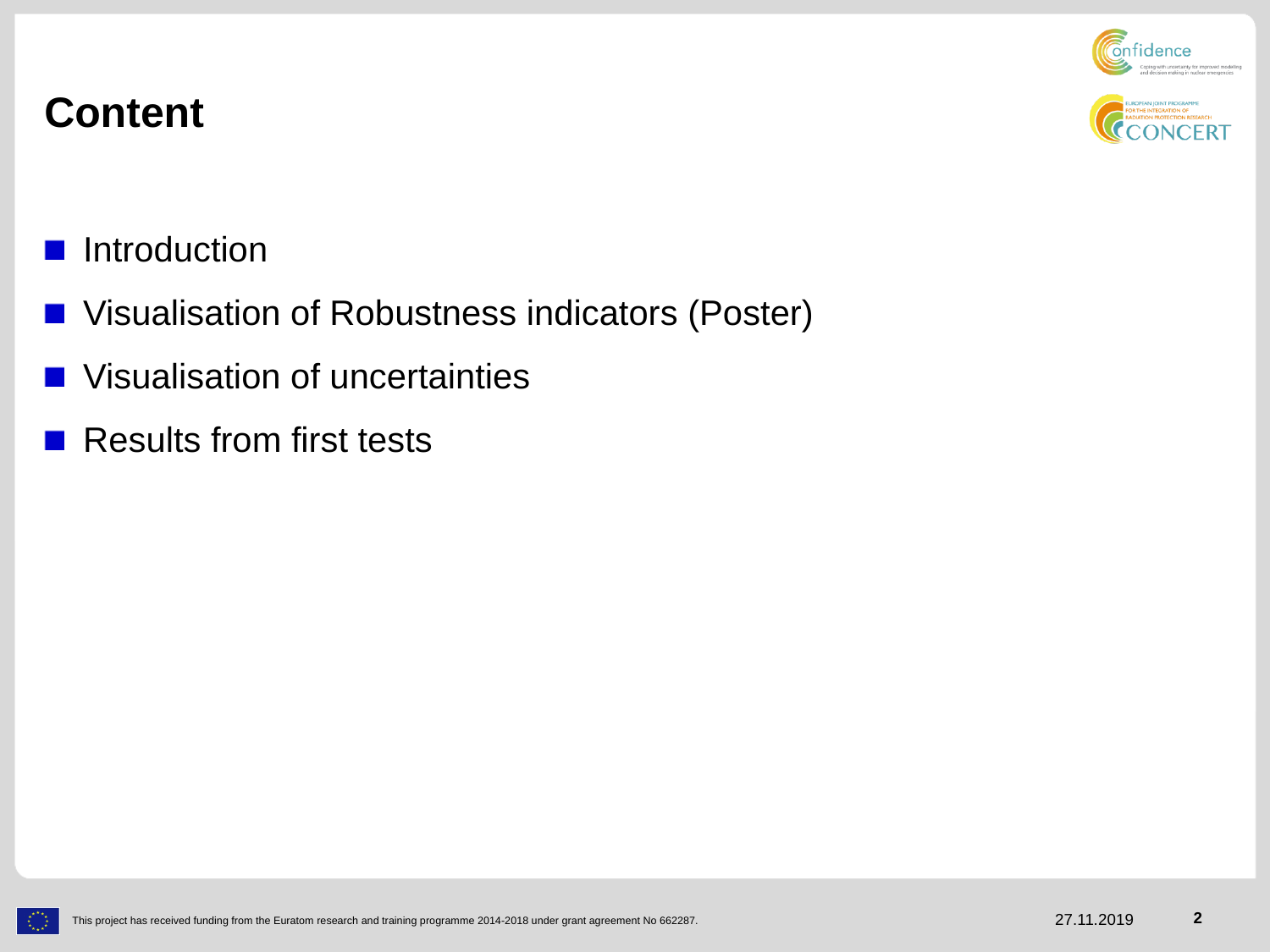

# Content
Introduction
Visualisation of Robustness indicators (Poster)
Visualisation of uncertainties
Results from first tests